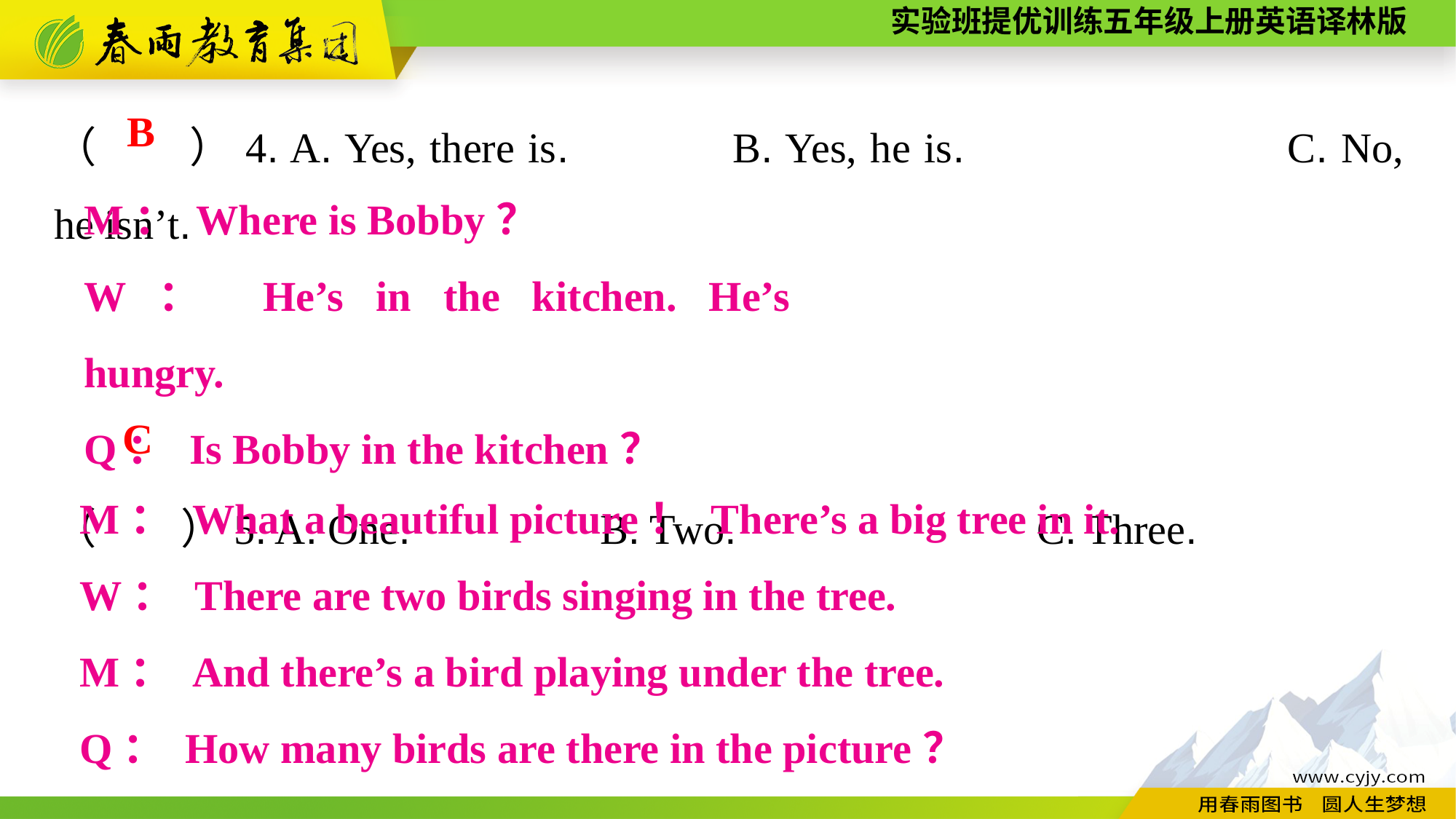

（　　）4. A. Yes, there is.		B. Yes, he is.			C. No, he isn’t.

（　　）5. A. One.		B. Two.			C. Three.
B
M： Where is Bobby？
W： He’s in the kitchen. He’s hungry.
Q： Is Bobby in the kitchen？
C
M： What a beautiful picture！ There’s a big tree in it.
W： There are two birds singing in the tree.
M： And there’s a bird playing under the tree.
Q： How many birds are there in the picture？